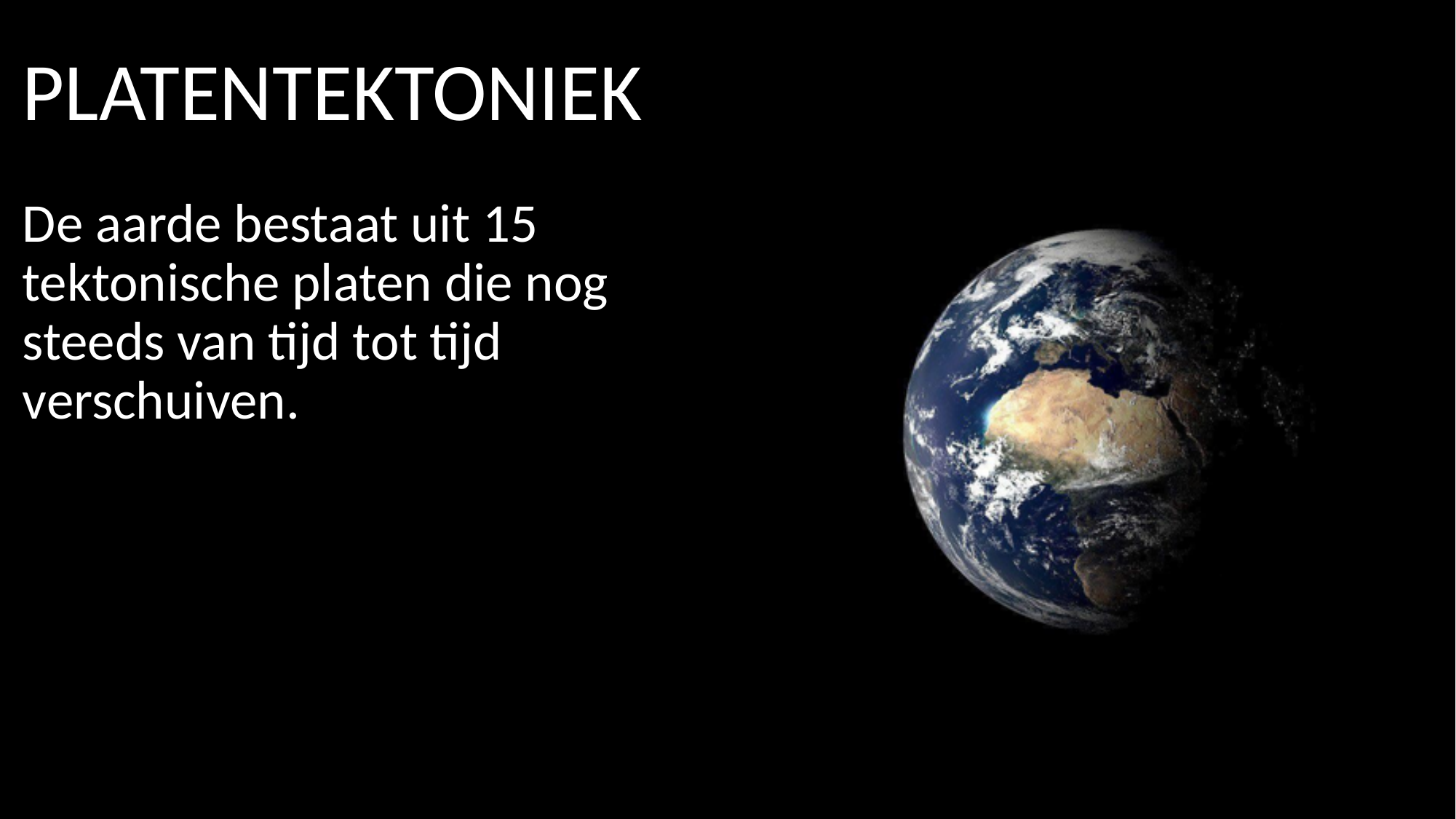

# PLATENTEKTONIEK
De aarde bestaat uit 15 tektonische platen die nog steeds van tijd tot tijd verschuiven.